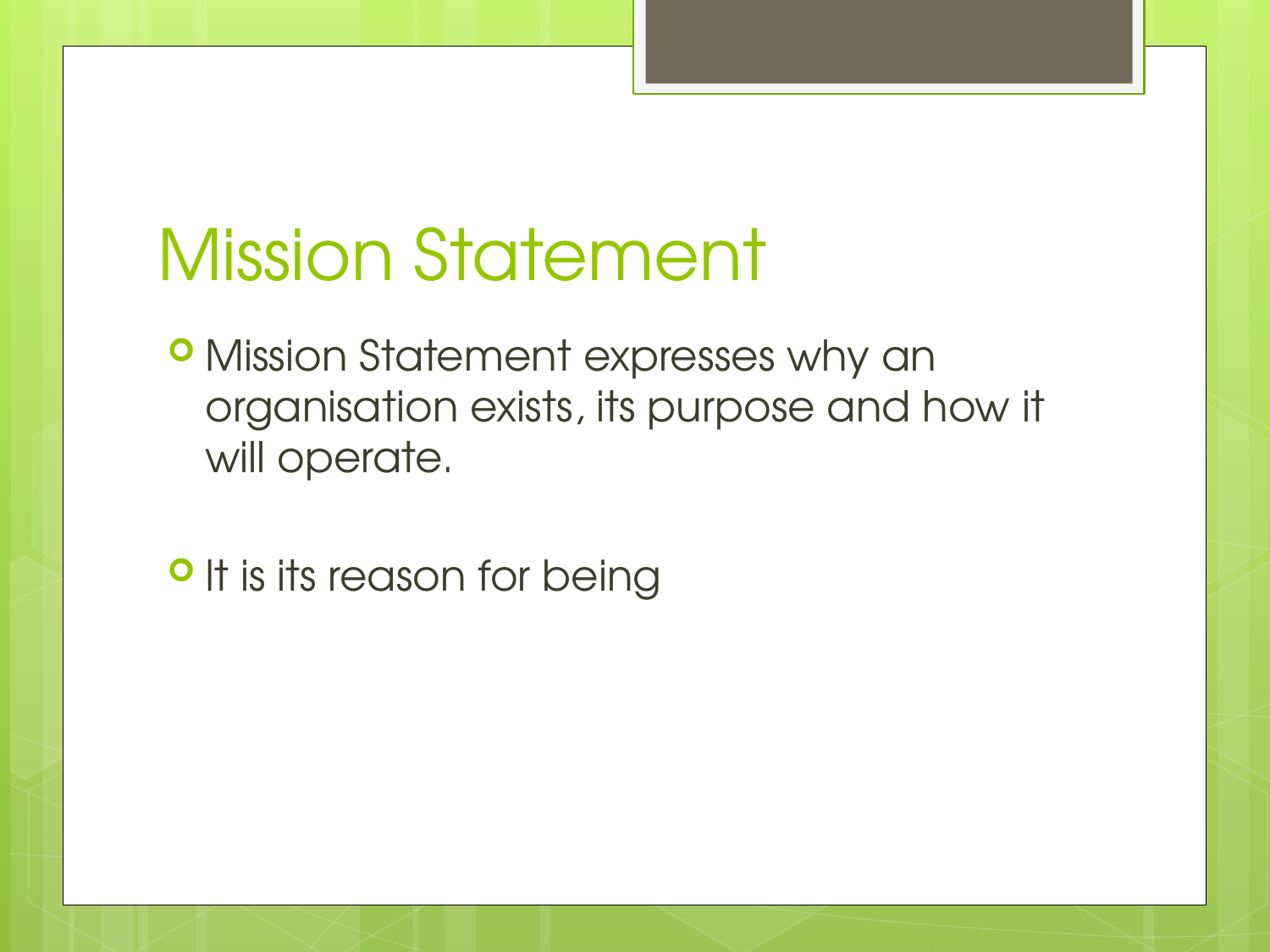

# Mission Statement
Mission Statement expresses why an organisation exists, its purpose and how it will operate.

It is its reason for being